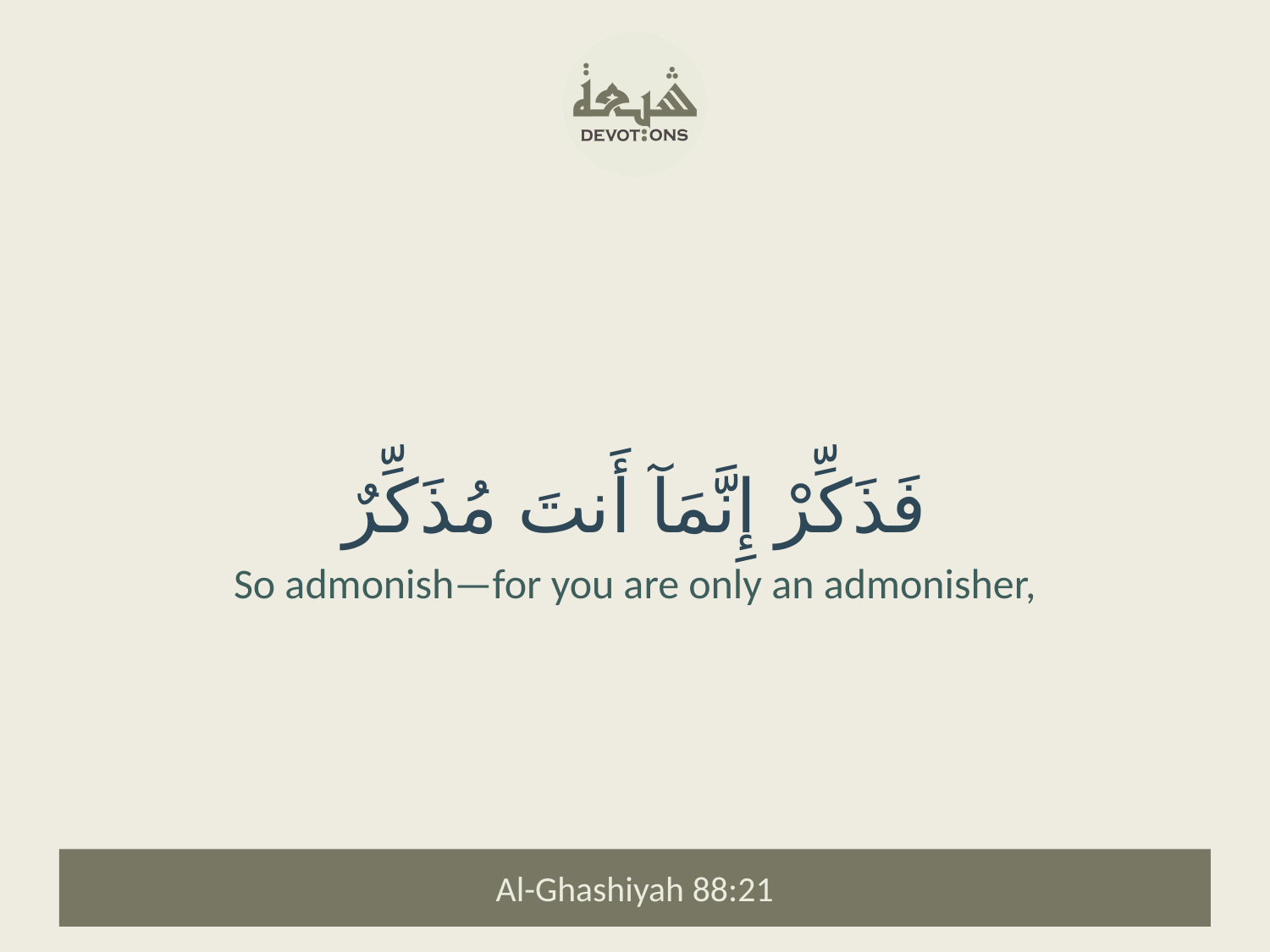

فَذَكِّرْ إِنَّمَآ أَنتَ مُذَكِّرٌ
So admonish—for you are only an admonisher,
Al-Ghashiyah 88:21